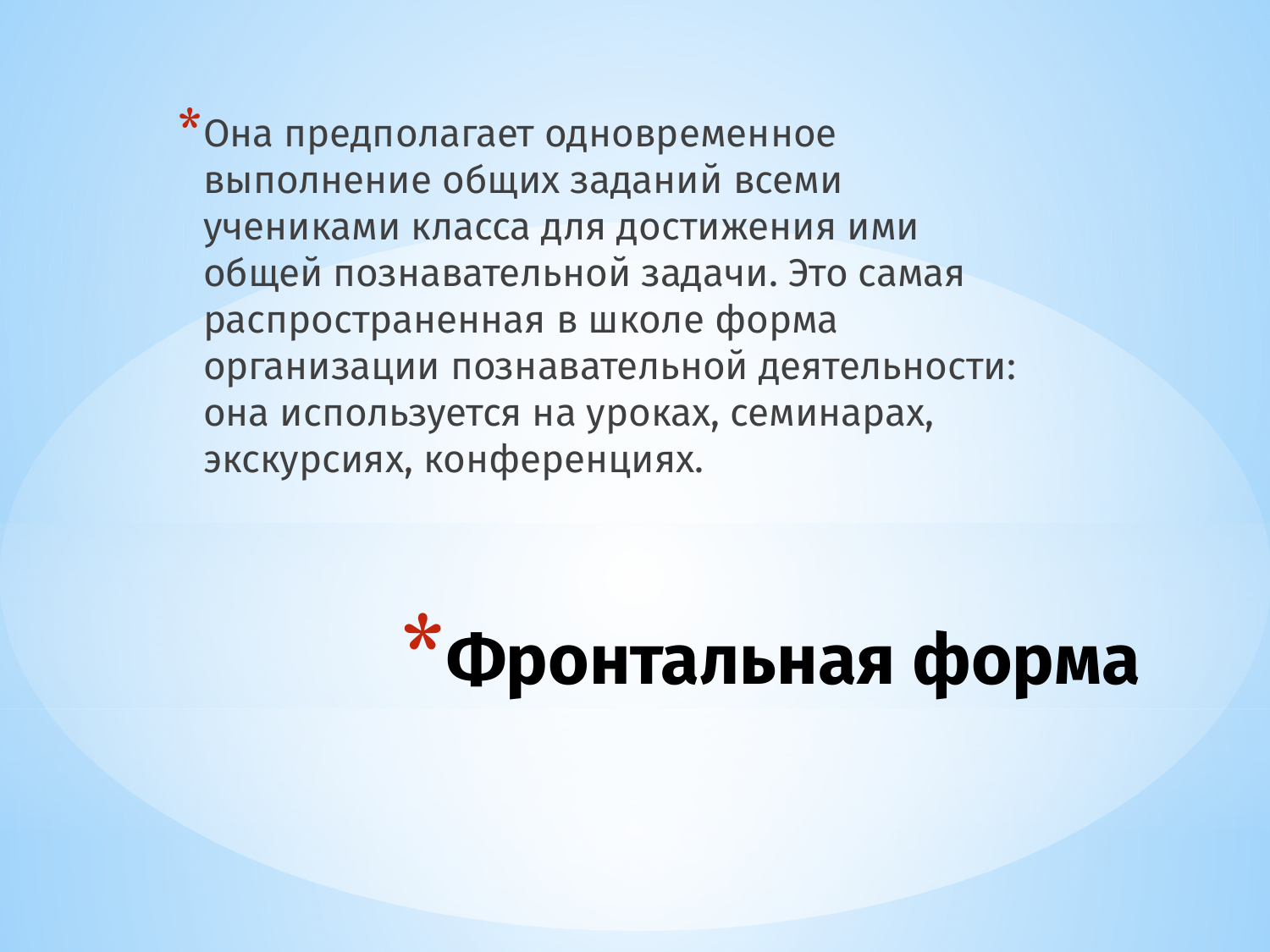

Она предполагает одновременное выполнение общих заданий всеми учениками класса для достижения ими общей познавательной задачи. Это самая распространенная в школе форма организации познавательной деятельности: она используется на уроках, семинарах, экскурсиях, конференциях.
# Фронтальная форма